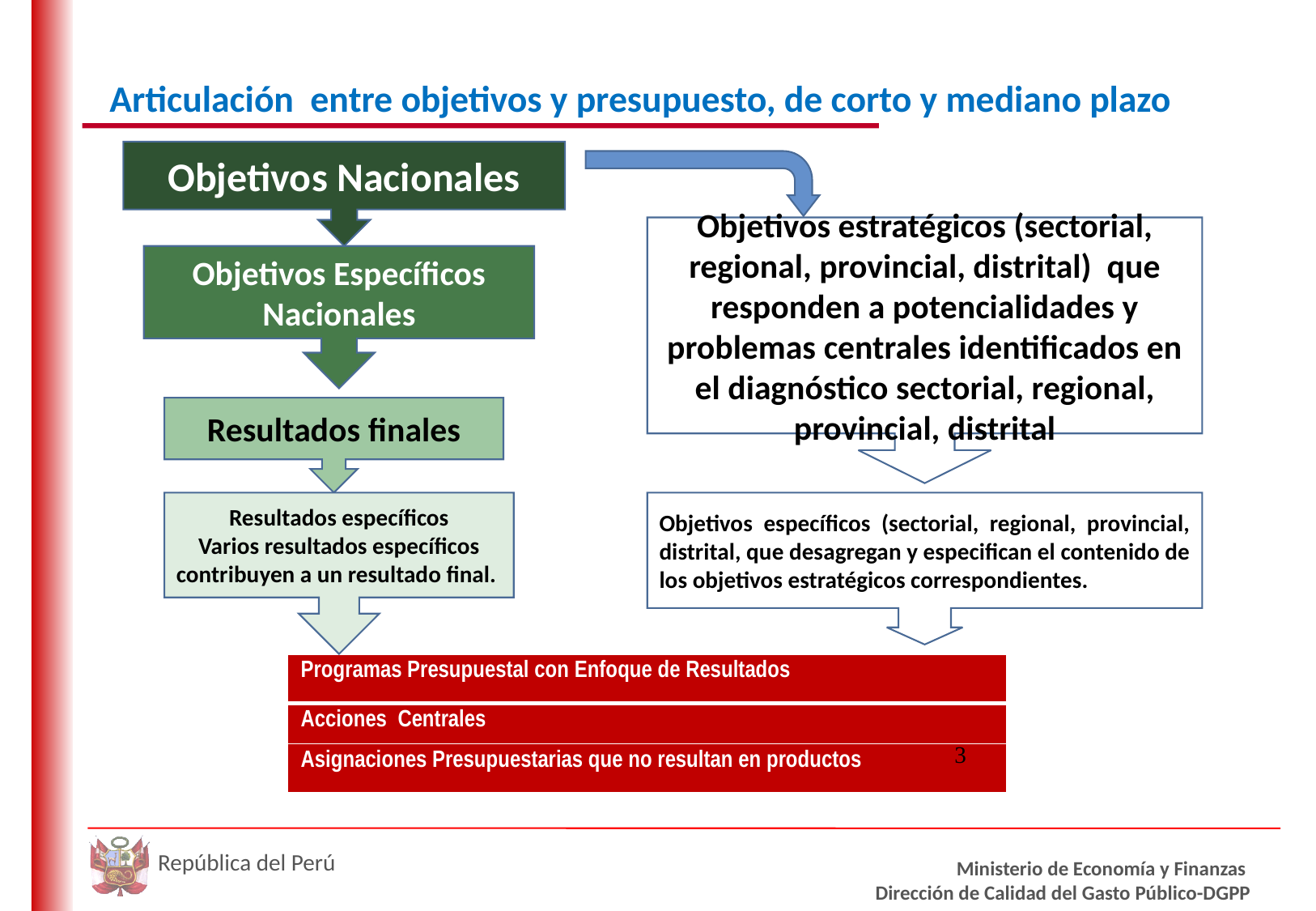

Articulación  entre objetivos y presupuesto, de corto y mediano plazo
Objetivos Nacionales
Objetivos estratégicos (sectorial, regional, provincial, distrital)  que responden a potencialidades y problemas centrales identificados en el diagnóstico sectorial, regional, provincial, distrital
Objetivos Específicos Nacionales
Resultados finales
Objetivos específicos (sectorial, regional, provincial, distrital, que desagregan y especifican el contenido de los objetivos estratégicos correspondientes.
Resultados específicos
Varios resultados específicos contribuyen a un resultado final.
| Programas Presupuestal con Enfoque de Resultados |
| --- |
| Acciones Centrales |
| Asignaciones Presupuestarias que no resultan en productos |
3